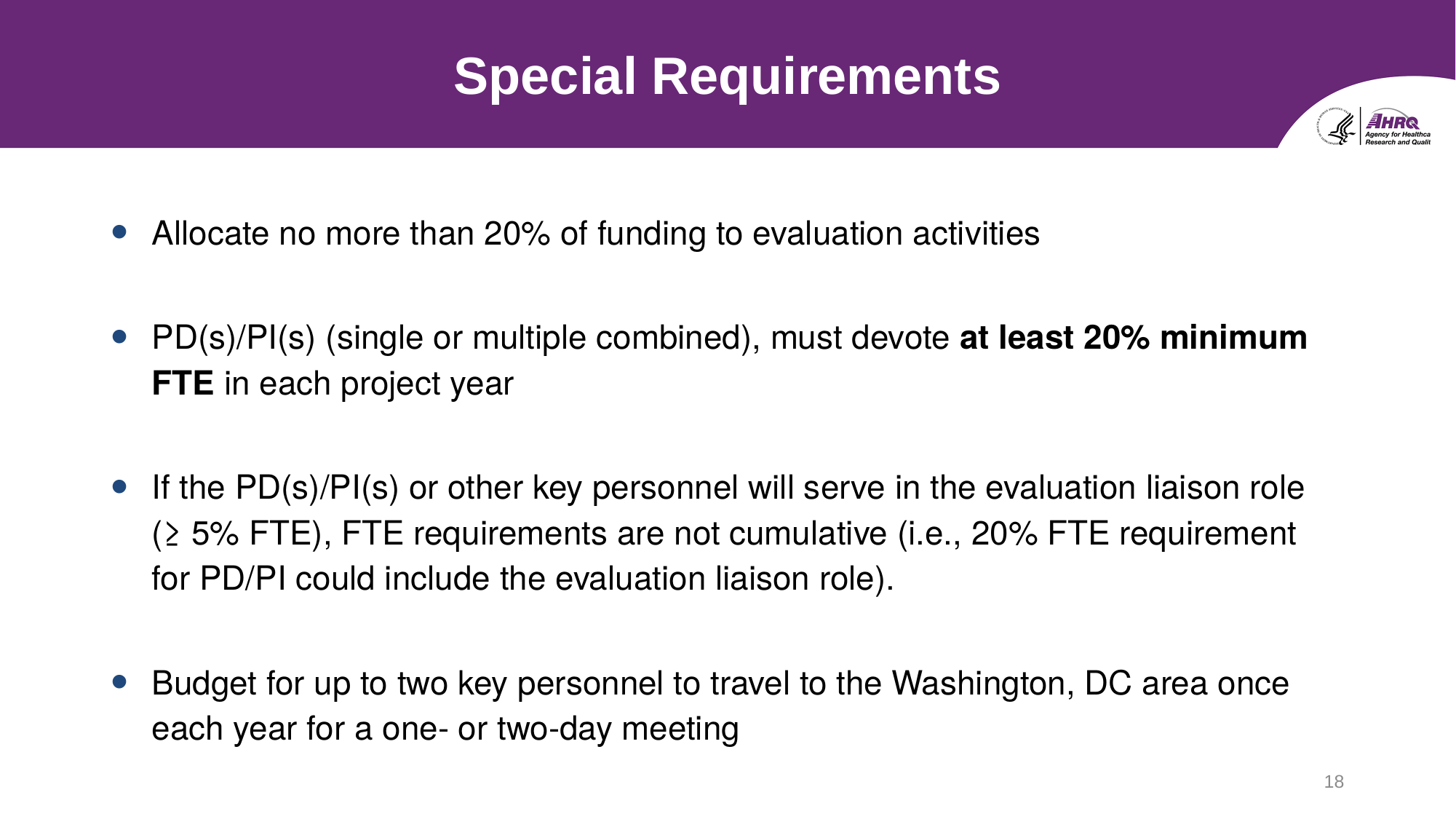

# Special Requirements
Allocate no more than 20% of funding to evaluation activities

PD(s)/PI(s) (single or multiple combined), must devote at least 20% minimum FTE in each project year

If the PD(s)/PI(s) or other key personnel will serve in the evaluation liaison role (≥ 5% FTE), FTE requirements are not cumulative (i.e., 20% FTE requirement for PD/PI could include the evaluation liaison role).

Budget for up to two key personnel to travel to the Washington, DC area once each year for a one- or two-day meeting
18